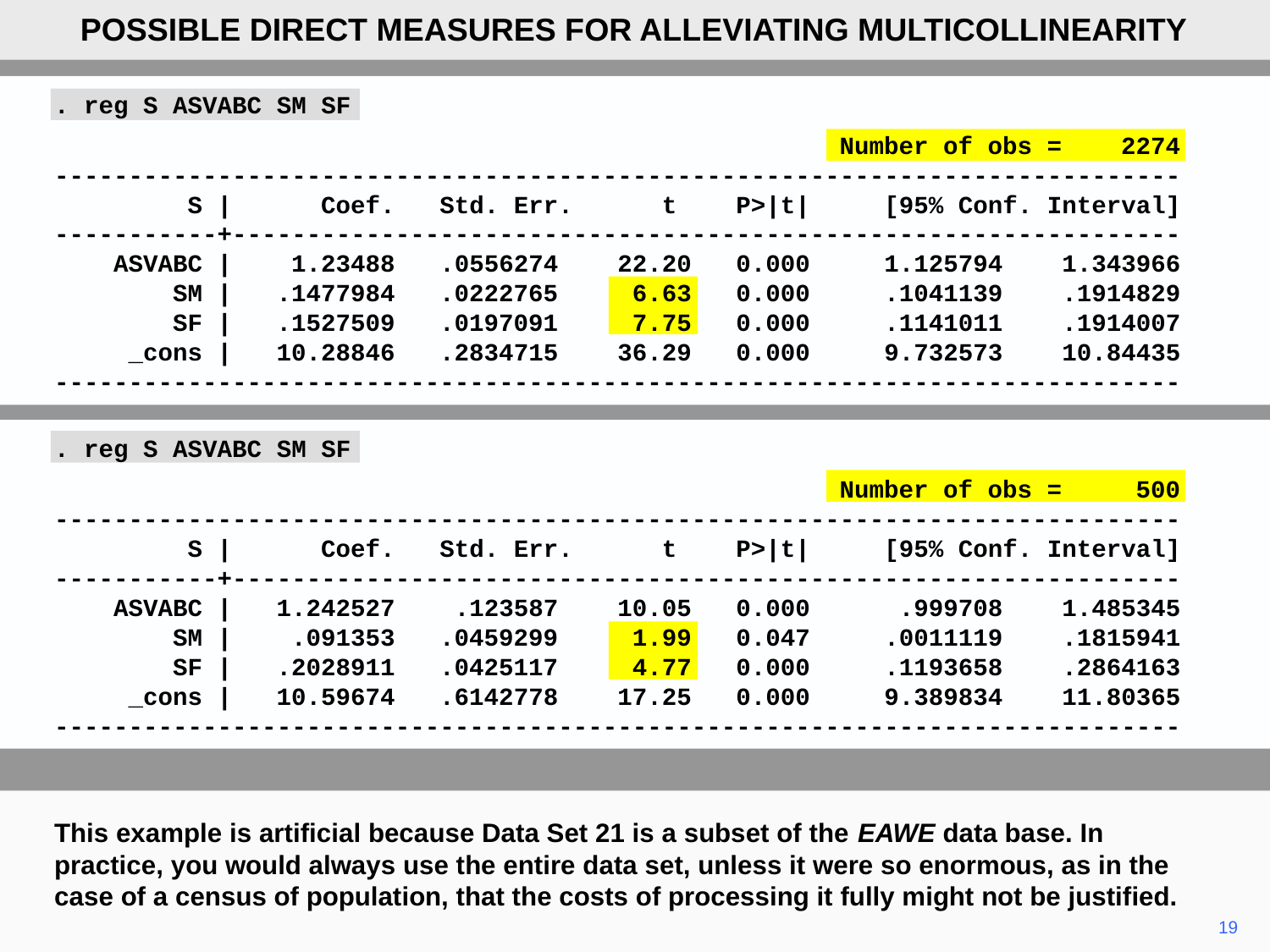

POSSIBLE DIRECT MEASURES FOR ALLEVIATING MULTICOLLINEARITY

. reg S ASVABC SM SF
                                                     Number of obs =    2274
----------------------------------------------------------------------------
         S |      Coef.   Std. Err.      t    P>|t|     [95% Conf. Interval]
-----------+----------------------------------------------------------------
    ASVABC |    1.23488   .0556274    22.20   0.000     1.125794    1.343966
        SM |   .1477984   .0222765     6.63   0.000     .1041139    .1914829
        SF |   .1527509   .0197091     7.75   0.000     .1141011    .1914007
     _cons |   10.28846   .2834715    36.29   0.000     9.732573    10.84435
----------------------------------------------------------------------------

. reg S ASVABC SM SF
                                                     Number of obs =     500
----------------------------------------------------------------------------
         S |      Coef.   Std. Err.      t    P>|t|     [95% Conf. Interval]
-----------+----------------------------------------------------------------
    ASVABC |   1.242527    .123587    10.05   0.000      .999708    1.485345
        SM |    .091353   .0459299     1.99   0.047     .0011119    .1815941
        SF |   .2028911   .0425117     4.77   0.000     .1193658    .2864163
     _cons |   10.59674   .6142778    17.25   0.000     9.389834    11.80365
----------------------------------------------------------------------------

This example is artificial because Data Set 21 is a subset of the EAWE data base. In practice, you would always use the entire data set, unless it were so enormous, as in the case of a census of population, that the costs of processing it fully might not be justified.
19